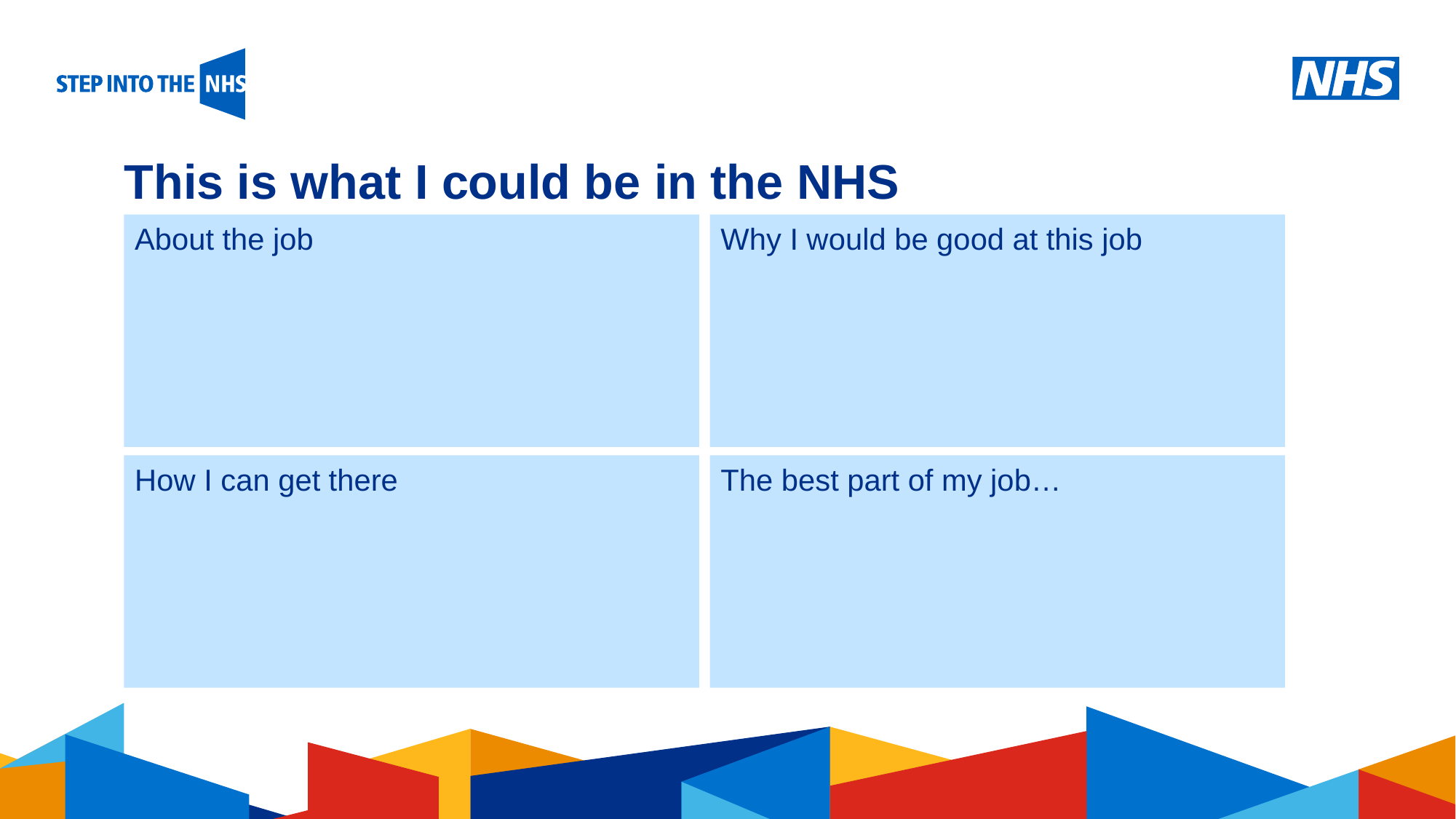

# This is what I could be in the NHS
About the job
Why I would be good at this job
How I can get there
The best part of my job…